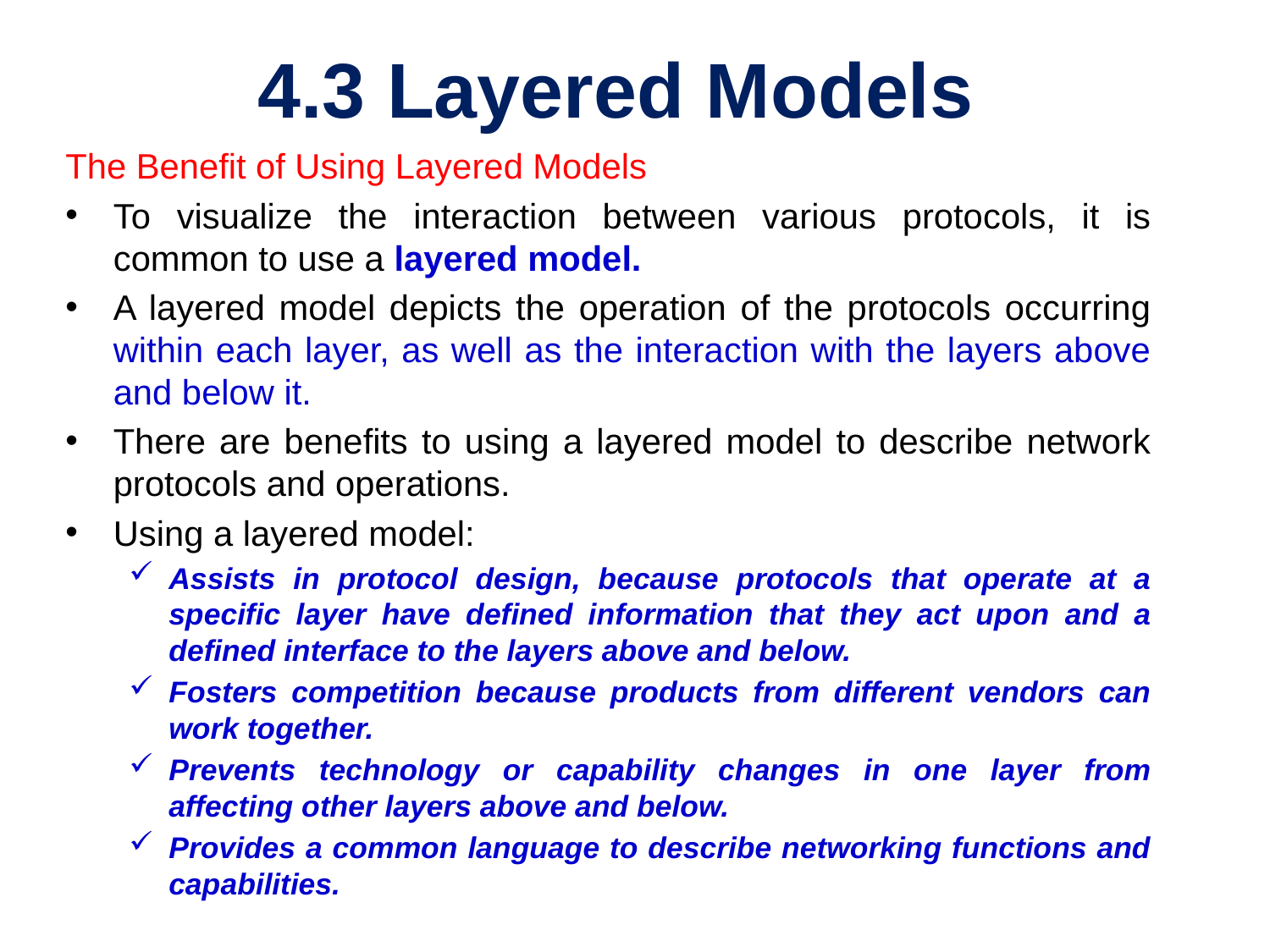

# 4.3 Layered Models
The Benefit of Using Layered Models
To visualize the interaction between various protocols, it is common to use a layered model.
A layered model depicts the operation of the protocols occurring within each layer, as well as the interaction with the layers above and below it.
There are benefits to using a layered model to describe network protocols and operations.
Using a layered model:
Assists in protocol design, because protocols that operate at a specific layer have defined information that they act upon and a defined interface to the layers above and below.
Fosters competition because products from different vendors can work together.
Prevents technology or capability changes in one layer from affecting other layers above and below.
Provides a common language to describe networking functions and capabilities.